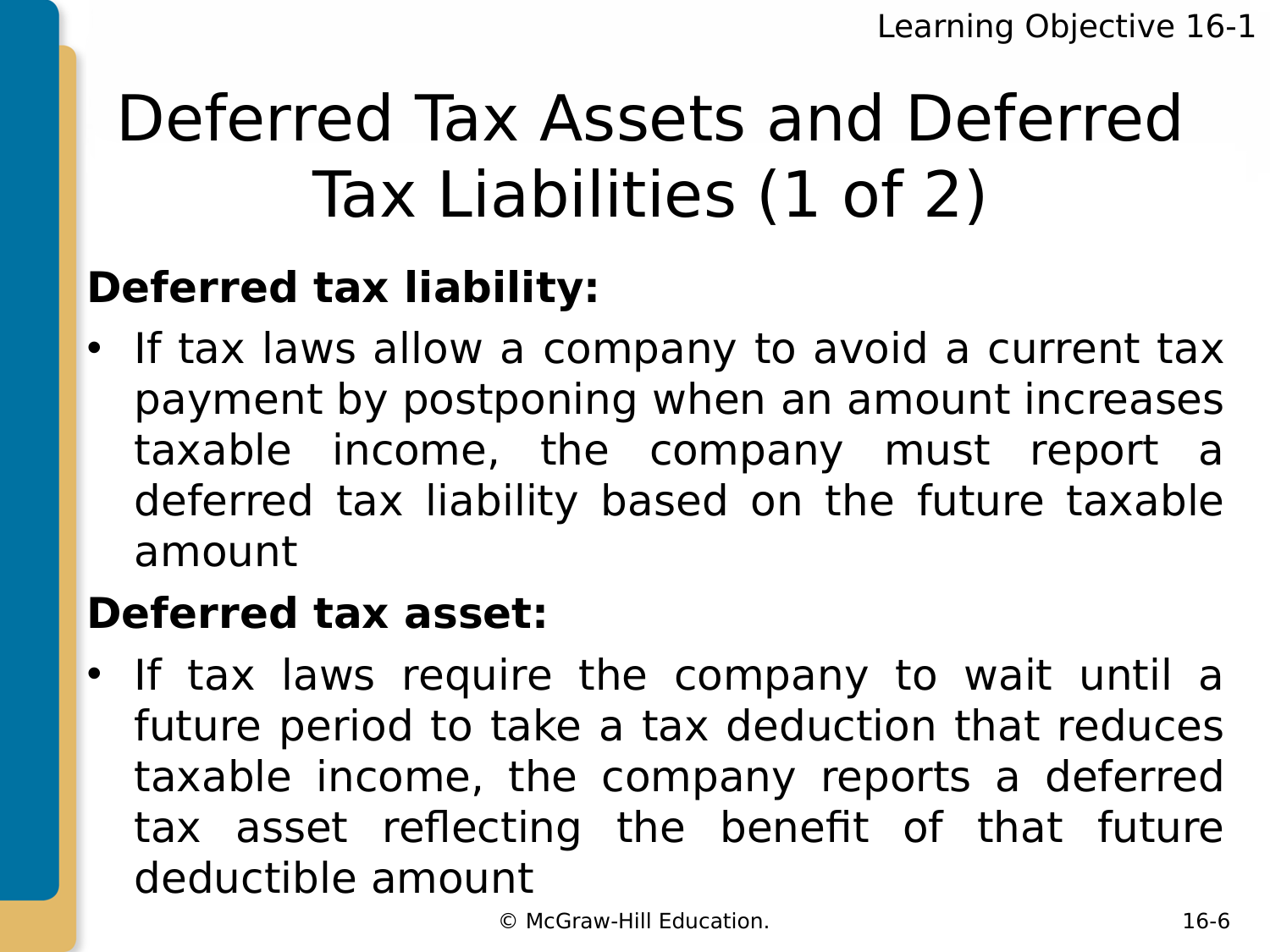

Learning Objective 16-1
# Deferred Tax Assets and Deferred Tax Liabilities (1 of 2)
Deferred tax liability:
If tax laws allow a company to avoid a current tax payment by postponing when an amount increases taxable income, the company must report a deferred tax liability based on the future taxable amount
Deferred tax asset:
If tax laws require the company to wait until a future period to take a tax deduction that reduces taxable income, the company reports a deferred tax asset reflecting the benefit of that future deductible amount